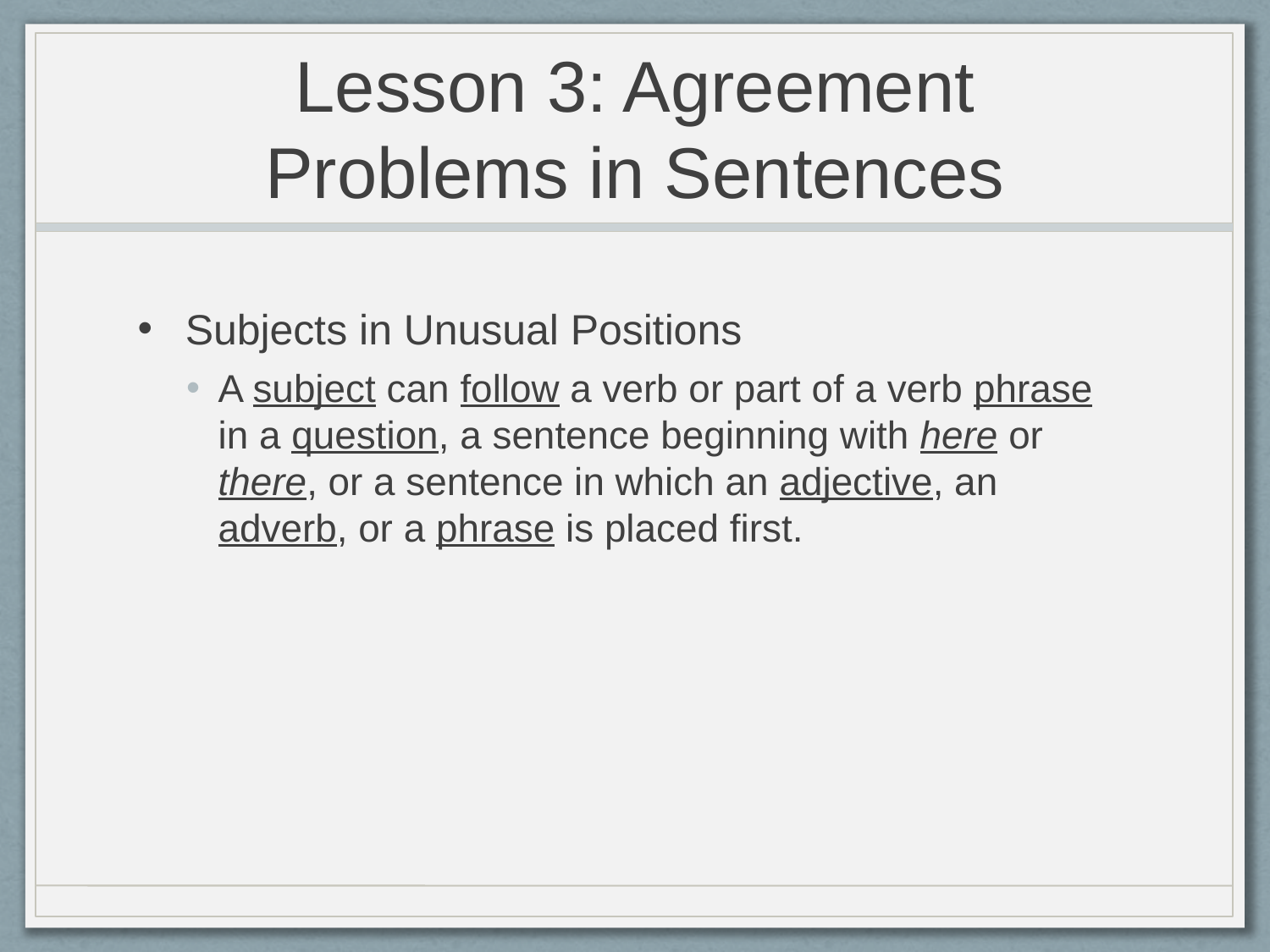

# Lesson 3: Agreement Problems in Sentences
Subjects in Unusual Positions
A subject can follow a verb or part of a verb phrase in a question, a sentence beginning with here or there, or a sentence in which an adjective, an adverb, or a phrase is placed first.